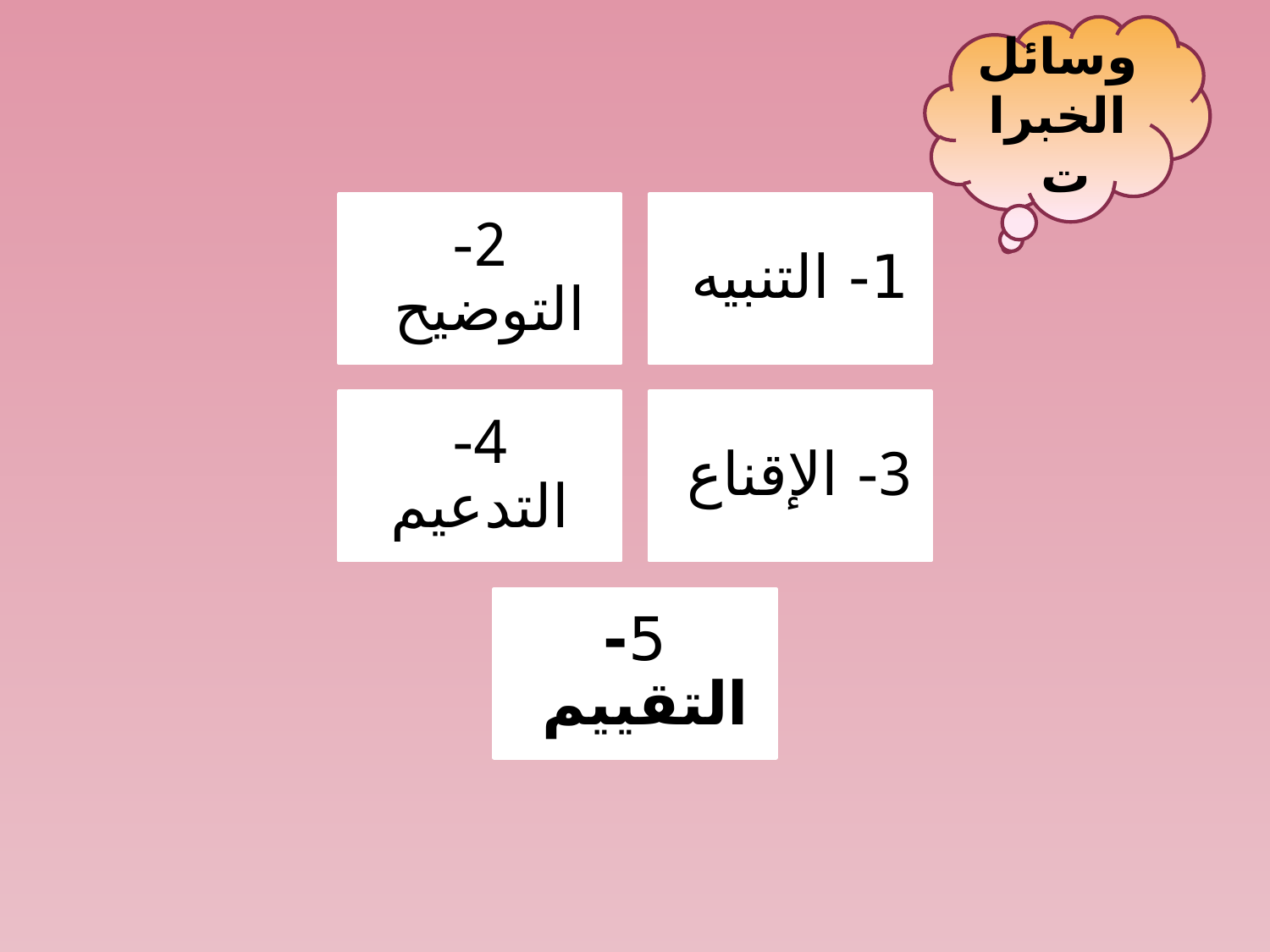

وسائل الخبرات
2- التوضيح
1- التنبيه
4- التدعيم
3- الإقناع
5- التقييم